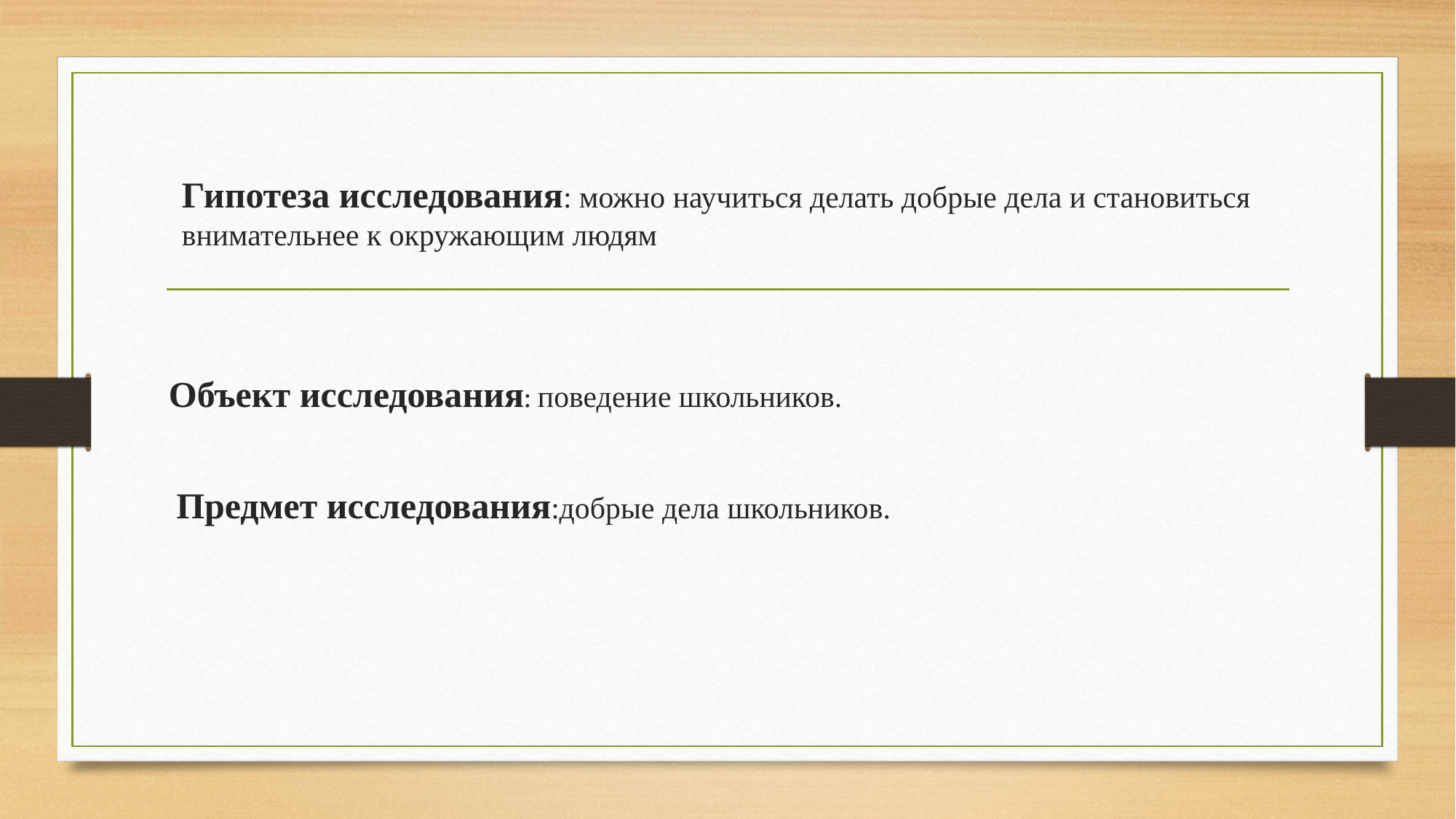

# Гипотеза исследования: можно научиться делать добрые дела и становиться внимательнее к окружающим людям

Объект исследования: поведение школьников.

 Предмет исследования:добрые дела школьников.